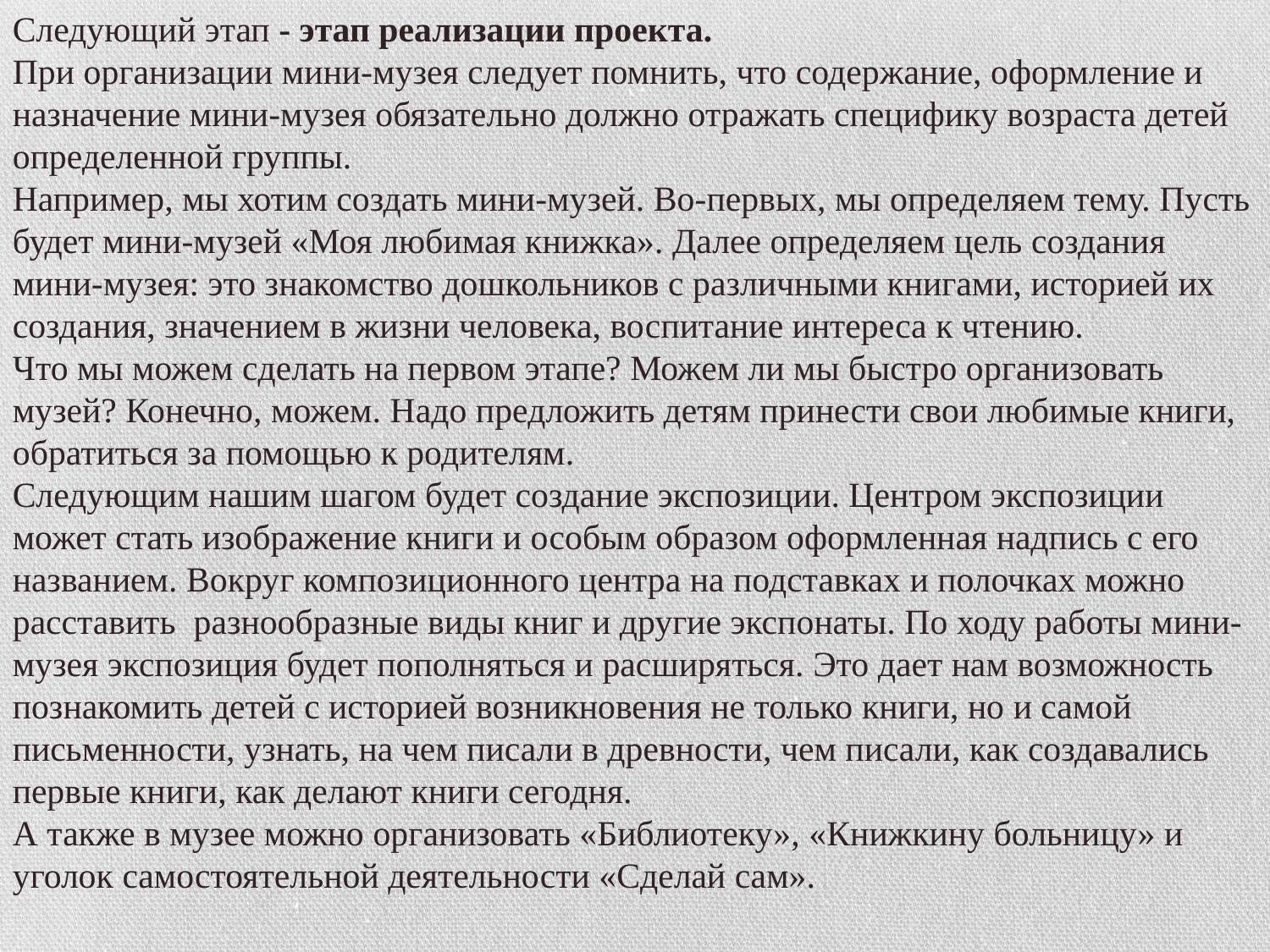

Следующий этап - этап реализации проекта.
При организации мини-музея следует помнить, что содержание, оформление и назначение мини-музея обязательно должно отражать специфику возраста детей определенной группы.
Например, мы хотим создать мини-музей. Во-первых, мы определяем тему. Пусть будет мини-музей «Моя любимая книжка». Далее определяем цель создания мини-музея: это знакомство дошкольников с различными книгами, историей их создания, значением в жизни человека, воспитание интереса к чтению.
Что мы можем сделать на первом этапе? Можем ли мы быстро организовать музей? Конечно, можем. Надо предложить детям принести свои любимые книги, обратиться за помощью к родителям.
Следующим нашим шагом будет создание экспозиции. Центром экспозиции может стать изображение книги и особым образом оформленная надпись с его названием. Вокруг композиционного центра на подставках и полочках можно расставить  разнообразные виды книг и другие экспонаты. По ходу работы мини-музея экспозиция будет пополняться и расширяться. Это дает нам возможность познакомить детей с историей возникновения не только книги, но и самой письменности, узнать, на чем писали в древности, чем писали, как создавались первые книги, как делают книги сегодня.
А также в музее можно организовать «Библиотеку», «Книжкину больницу» и уголок самостоятельной деятельности «Сделай сам».